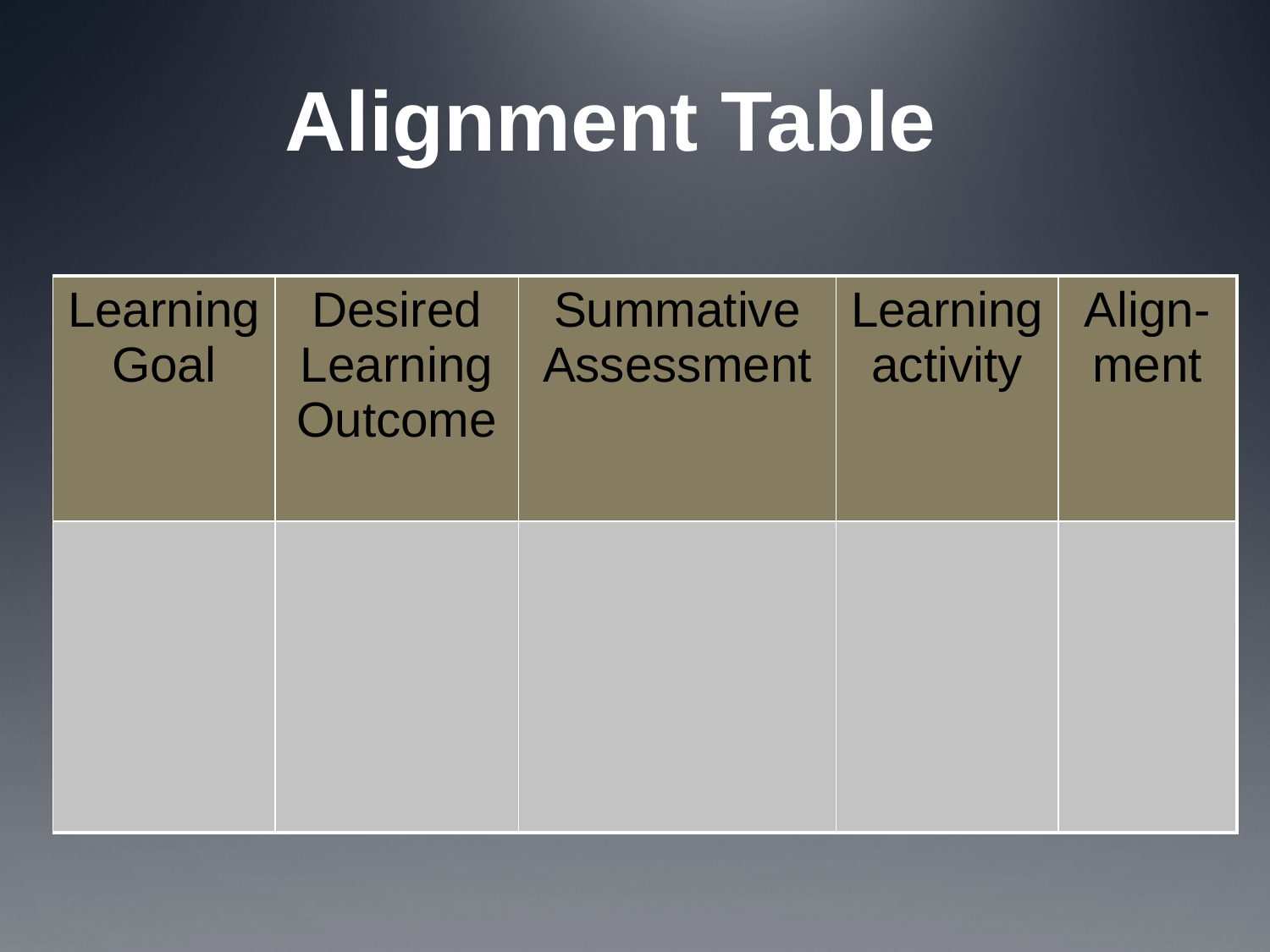

Alignment Table
| Learning Goal | Desired Learning Outcome | Summative Assessment | Learning activity | Align-ment |
| --- | --- | --- | --- | --- |
|  |  |  |  |  |